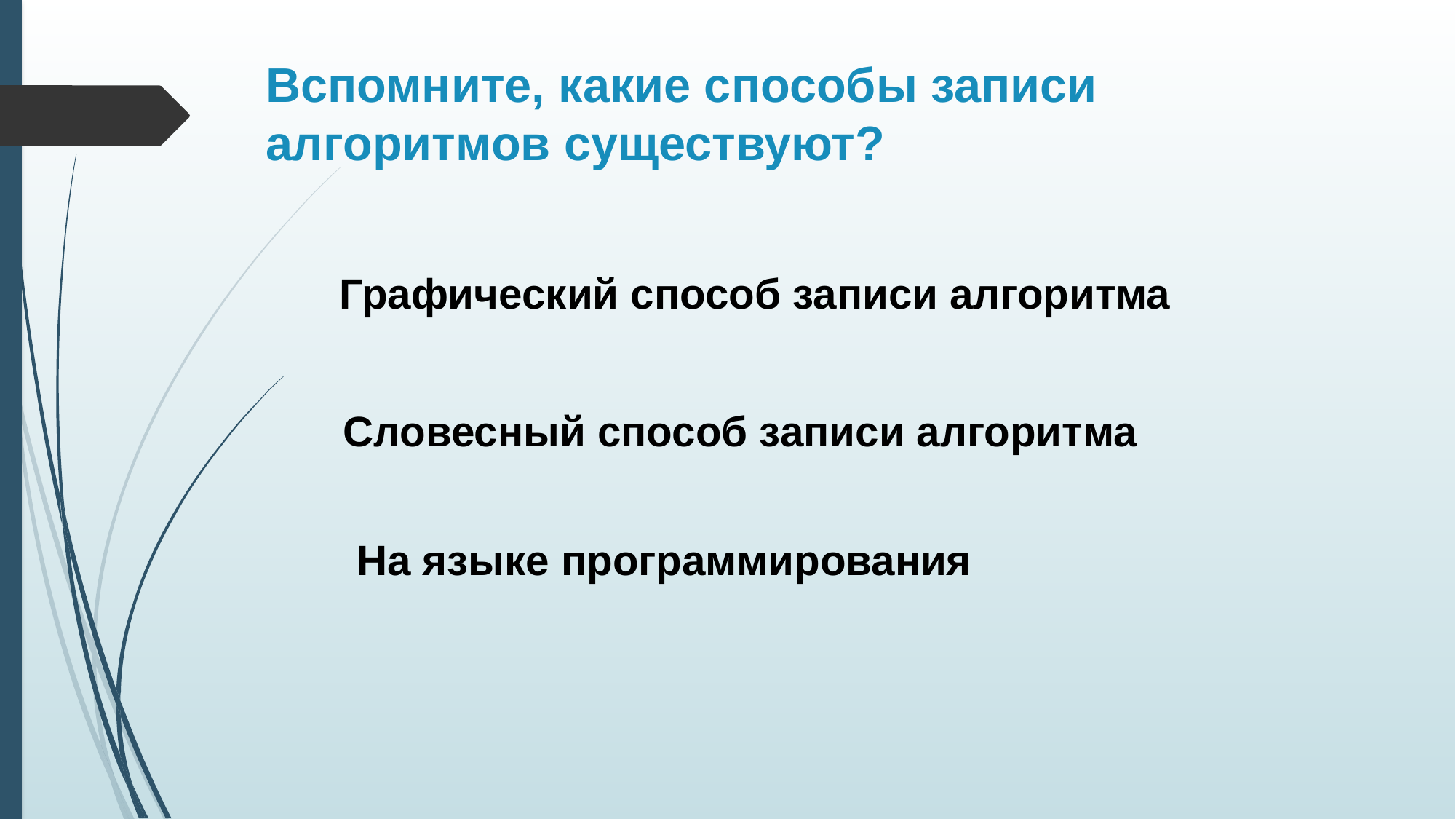

Вспомните, какие способы записи алгоритмов существуют?
Графический способ записи алгоритма
Словесный способ записи алгоритма
На языке программирования